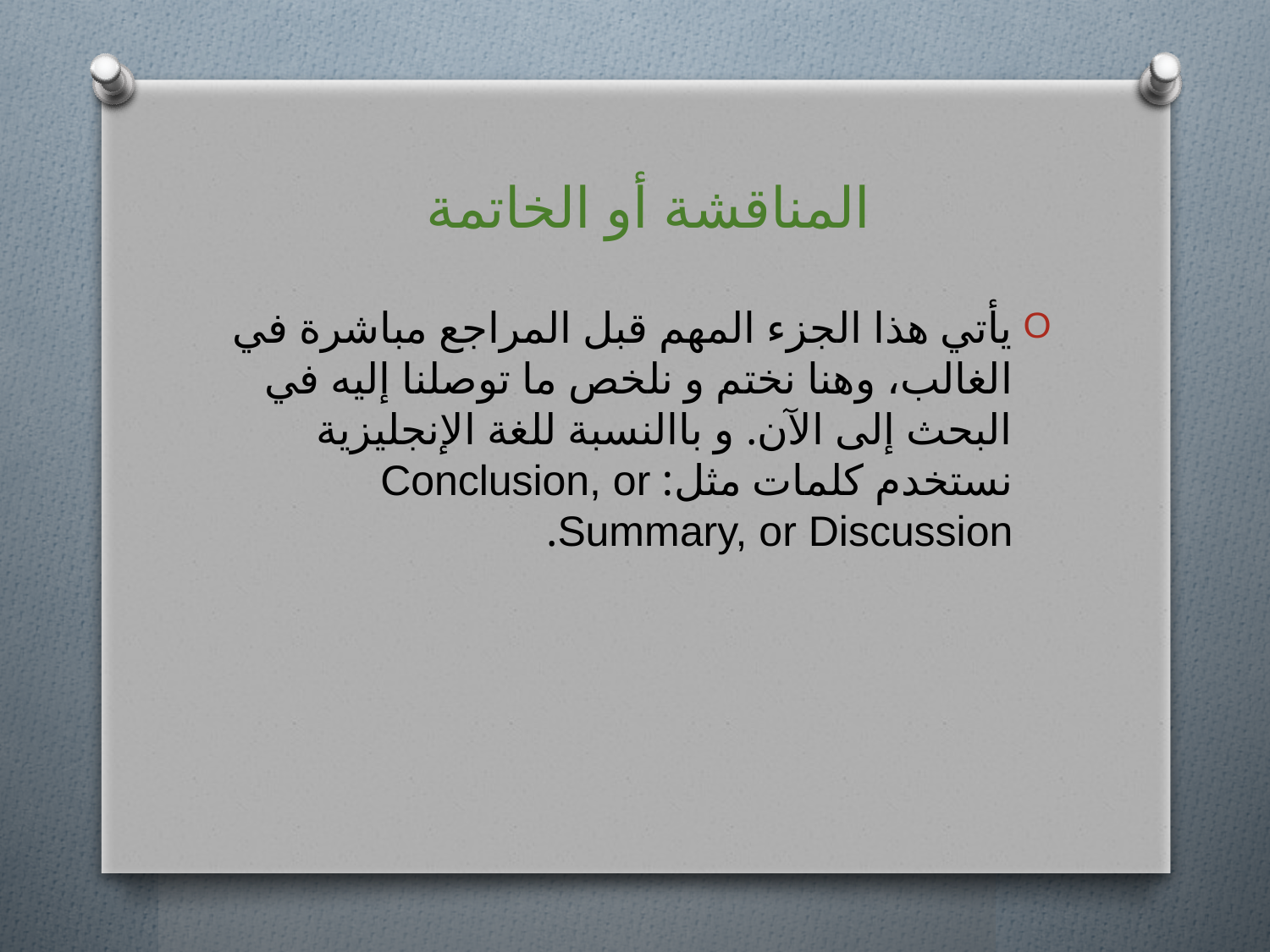

# المناقشة أو الخاتمة
يأتي هذا الجزء المهم قبل المراجع مباشرة في الغالب، وهنا نختم و نلخص ما توصلنا إليه في البحث إلى الآن. و باالنسبة للغة الإنجليزية نستخدم كلمات مثل: Conclusion, or Summary, or Discussion.